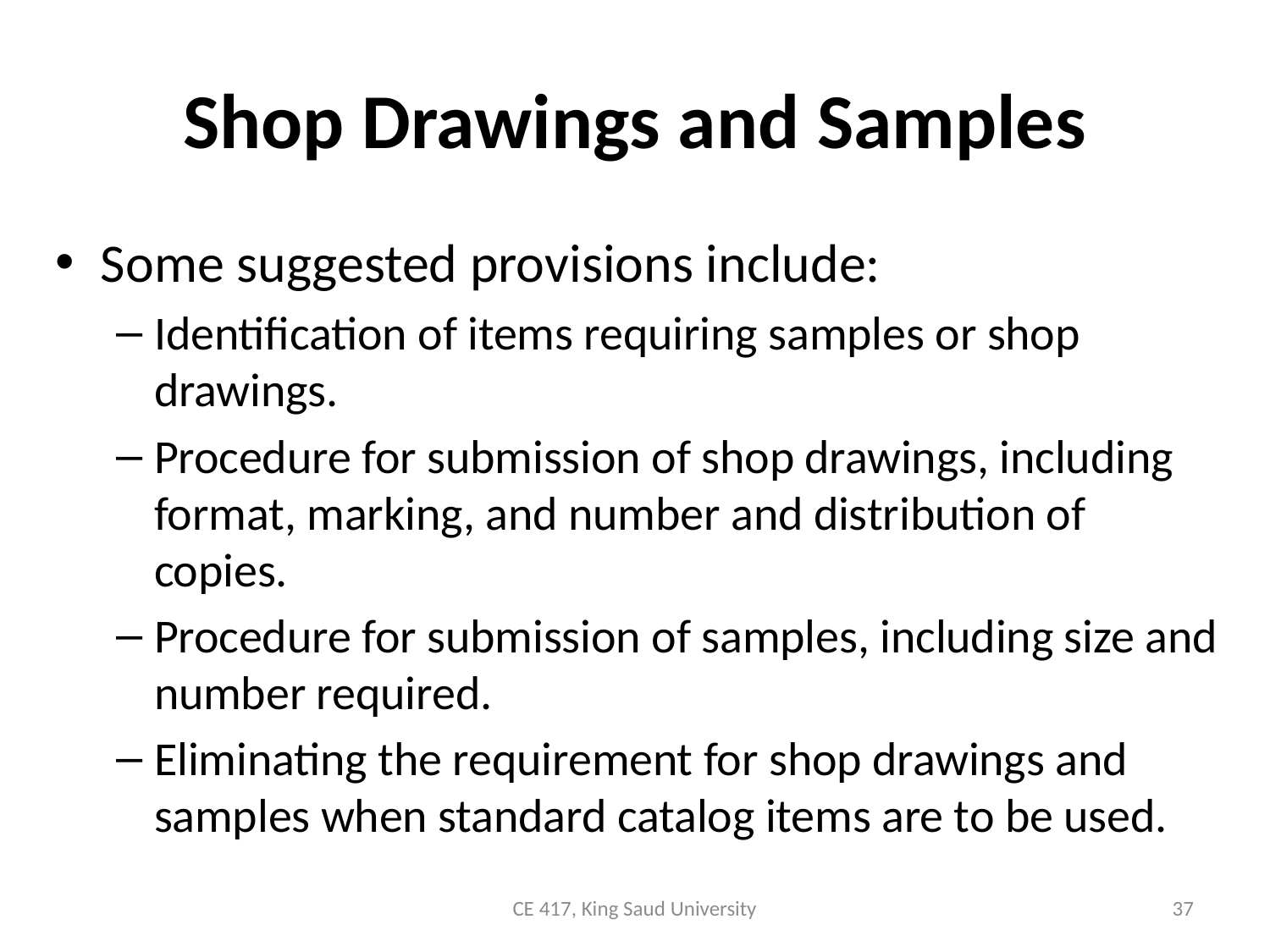

# Shop Drawings and Samples
Some suggested provisions include:
Identification of items requiring samples or shop drawings.
Procedure for submission of shop drawings, including format, marking, and number and distribution of copies.
Procedure for submission of samples, including size and number required.
Eliminating the requirement for shop drawings and samples when standard catalog items are to be used.

CE 417, King Saud University
37